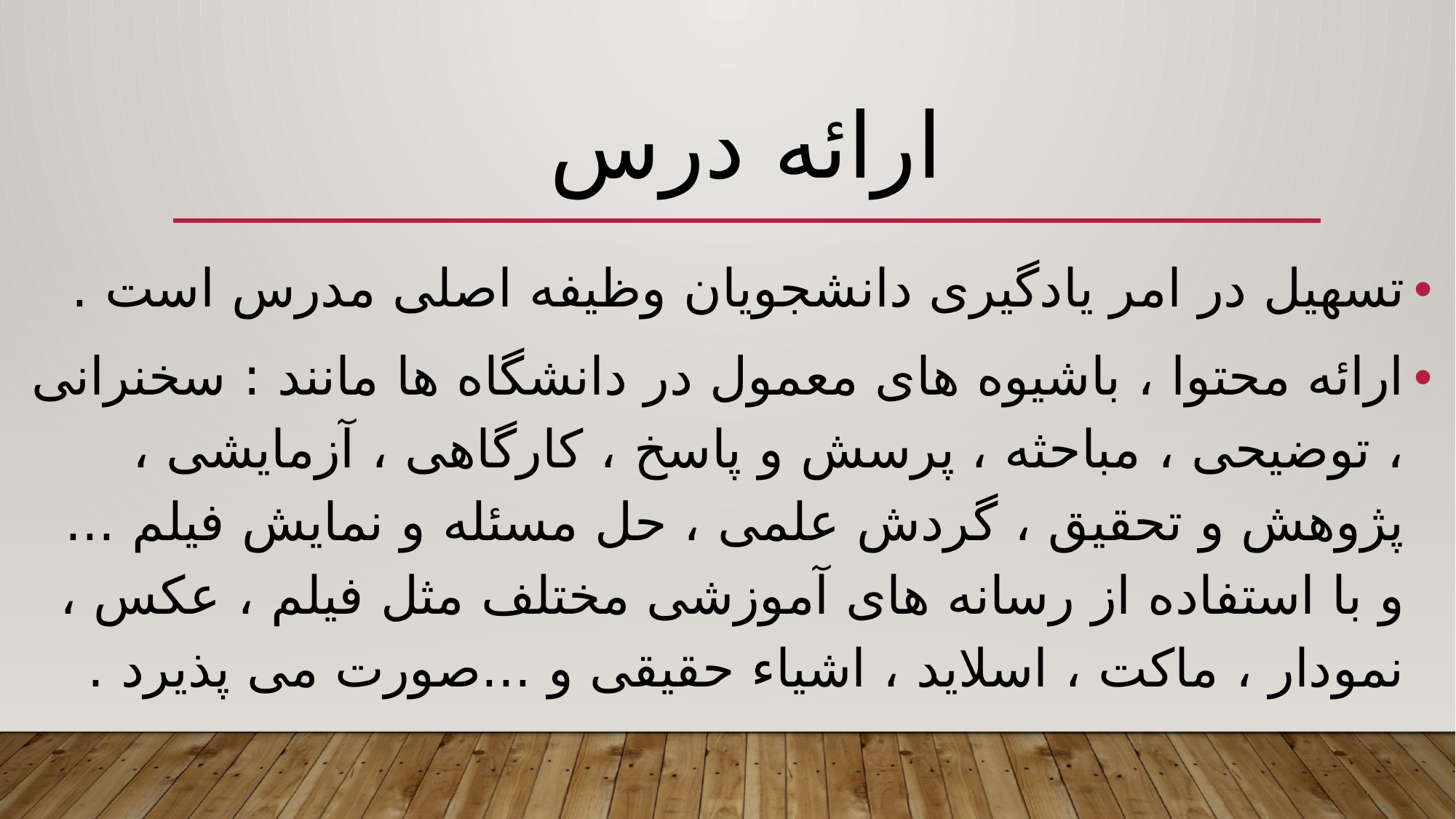

# ارائه درس
تسهیل در امر یادگیری دانشجویان وظیفه اصلی مدرس است .
ارائه محتوا ، باشیوه های معمول در دانشگاه ها مانند : سخنرانی ، توضیحی ، مباحثه ، پرسش و پاسخ ، کارگاهی ، آزمایشی ، پژوهش و تحقیق ، گردش علمی ، حل مسئله و نمایش فیلم ... و با استفاده از رسانه های آموزشی مختلف مثل فیلم ، عکس ، نمودار ، ماکت ، اسلاید ، اشیاء حقیقی و ...صورت می پذیرد .